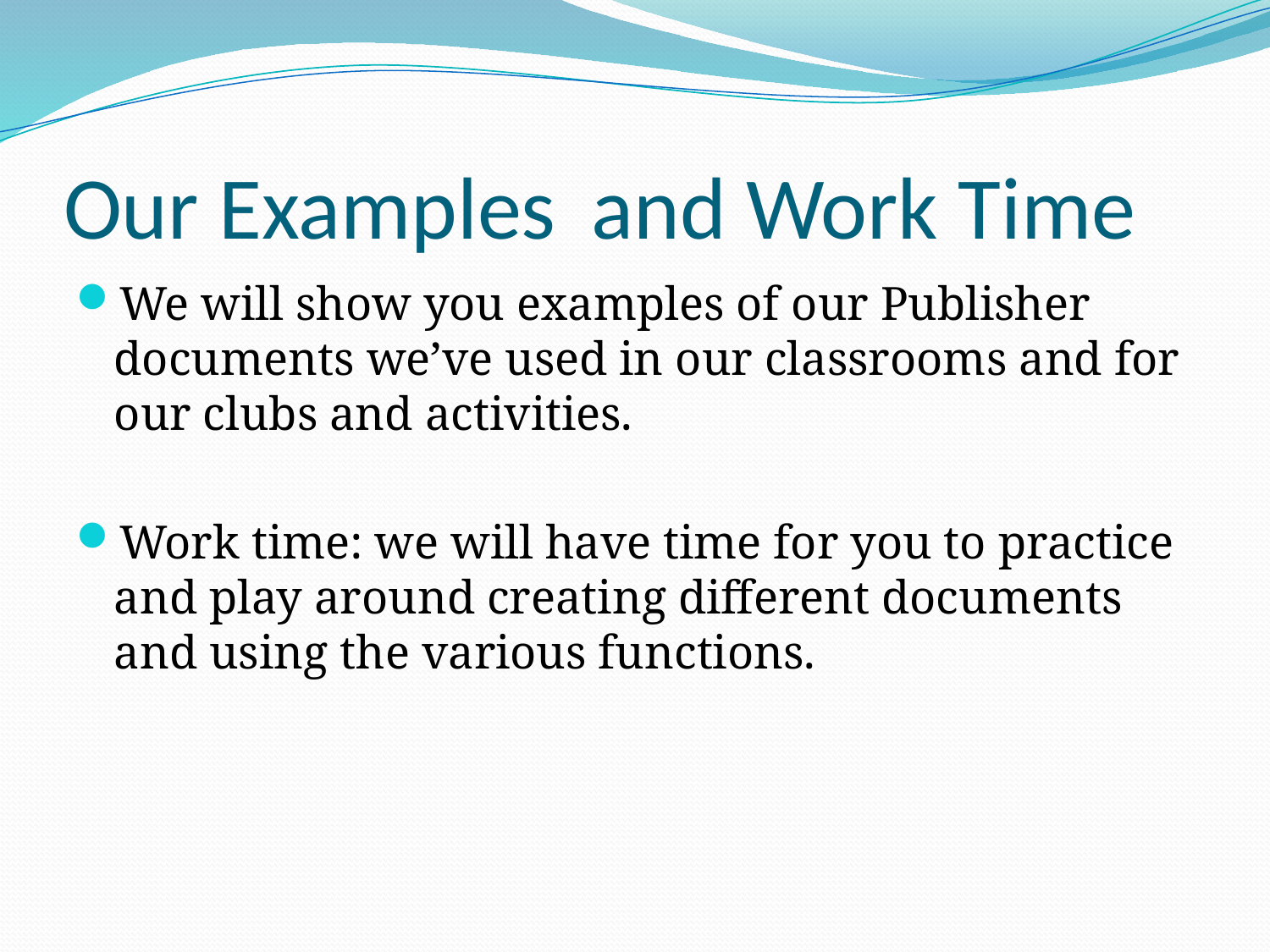

# Our Examples	 and Work Time
We will show you examples of our Publisher documents we’ve used in our classrooms and for our clubs and activities.

Work time: we will have time for you to practice and play around creating different documents and using the various functions.